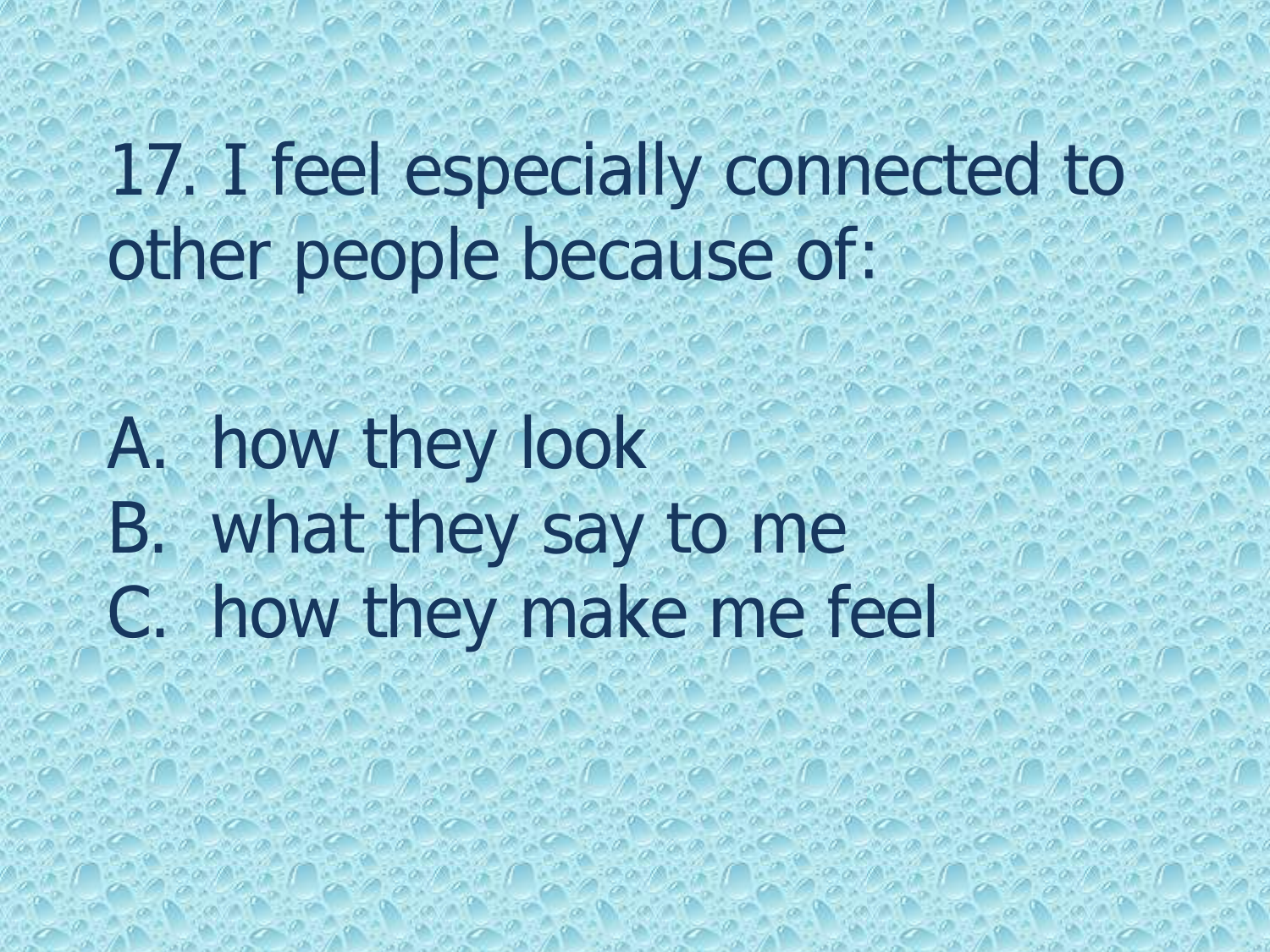

17. I feel especially connected to other people because of:

how they look
what they say to me
how they make me feel